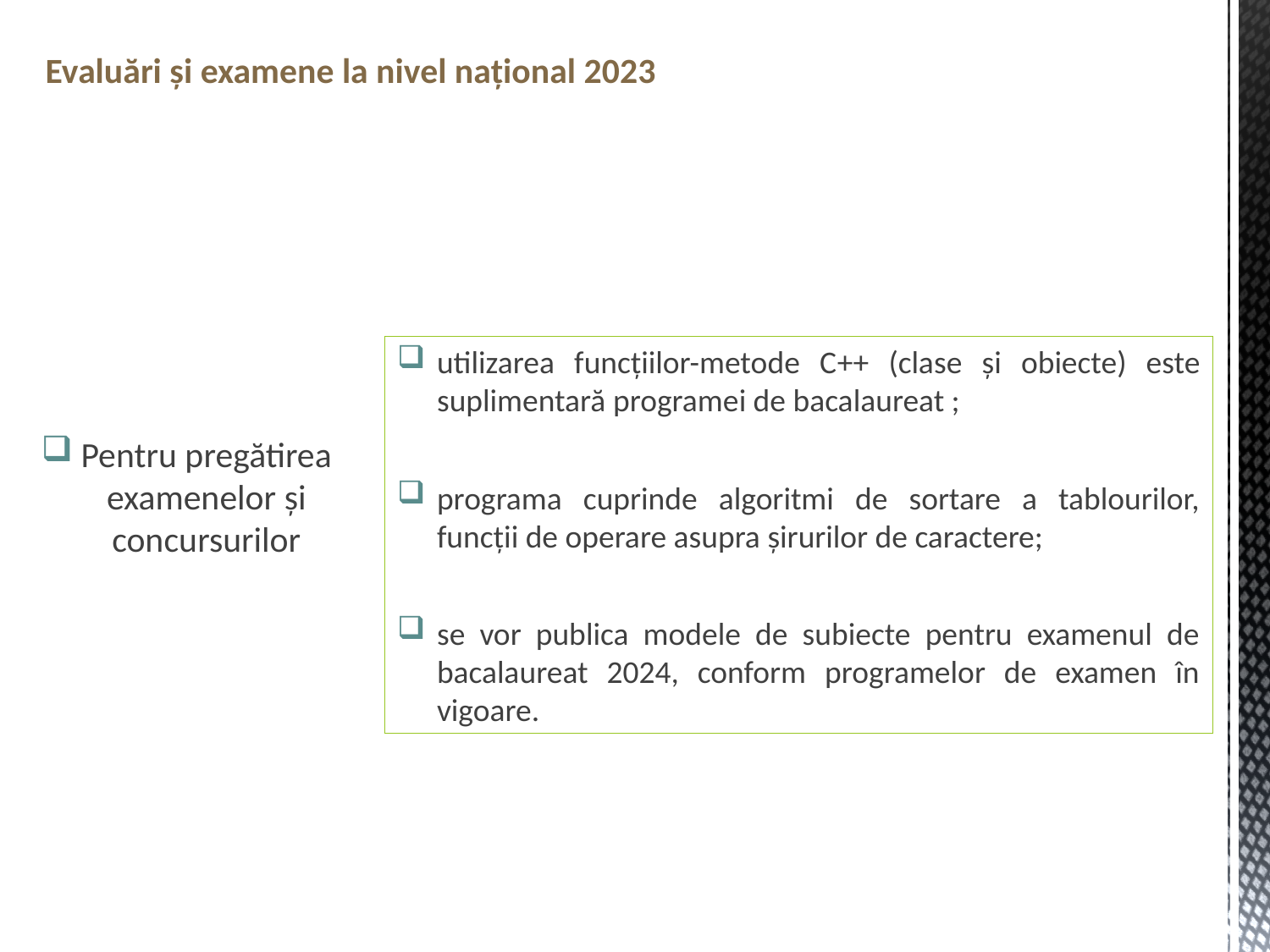

Evaluări și examene la nivel naţional 2023

utilizarea funcțiilor-metode C++ (clase și obiecte) este suplimentară programei de bacalaureat ;

programa cuprinde algoritmi de sortare a tablourilor, funcţii de operare asupra şirurilor de caractere;

se vor publica modele de subiecte pentru examenul de bacalaureat 2024, conform programelor de examen în vigoare.

Pentru pregătirea examenelor și concursurilor